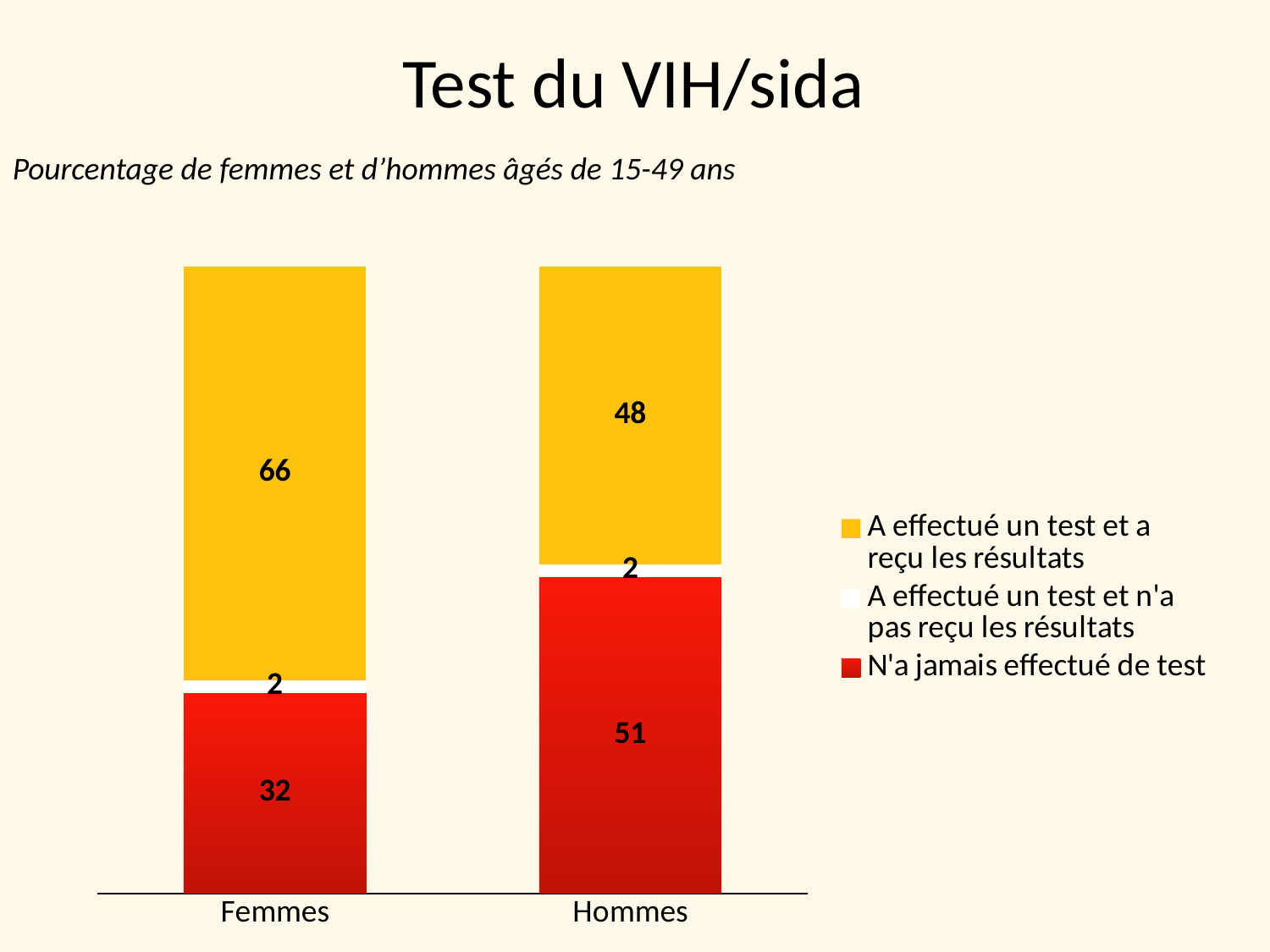

# Test du VIH/sida
Pourcentage de femmes et d’hommes âgés de 15-49 ans

### Chart

| Category | N'a jamais effectué de test | A effectué un test et n'a pas reçu les résultats | A effectué un test et a reçu les résultats |
|---|---|---|---|
| Femmes | 32.0 | 2.0 | 66.0 |
| Hommes | 51.0 | 2.0 | 48.0 |